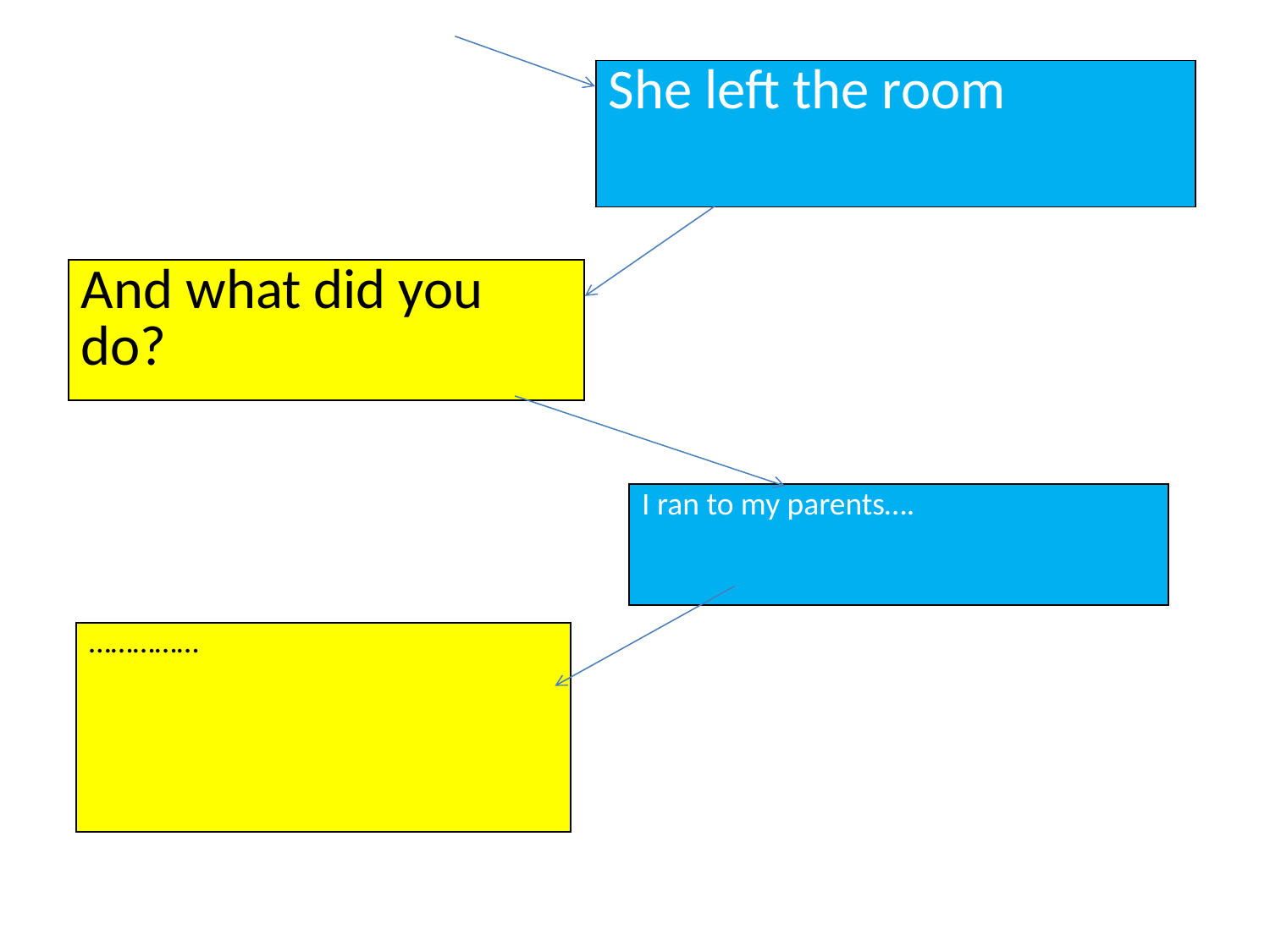

#
| She left the room |
| --- |
| And what did you do? |
| --- |
| I ran to my parents…. |
| --- |
| …………… |
| --- |